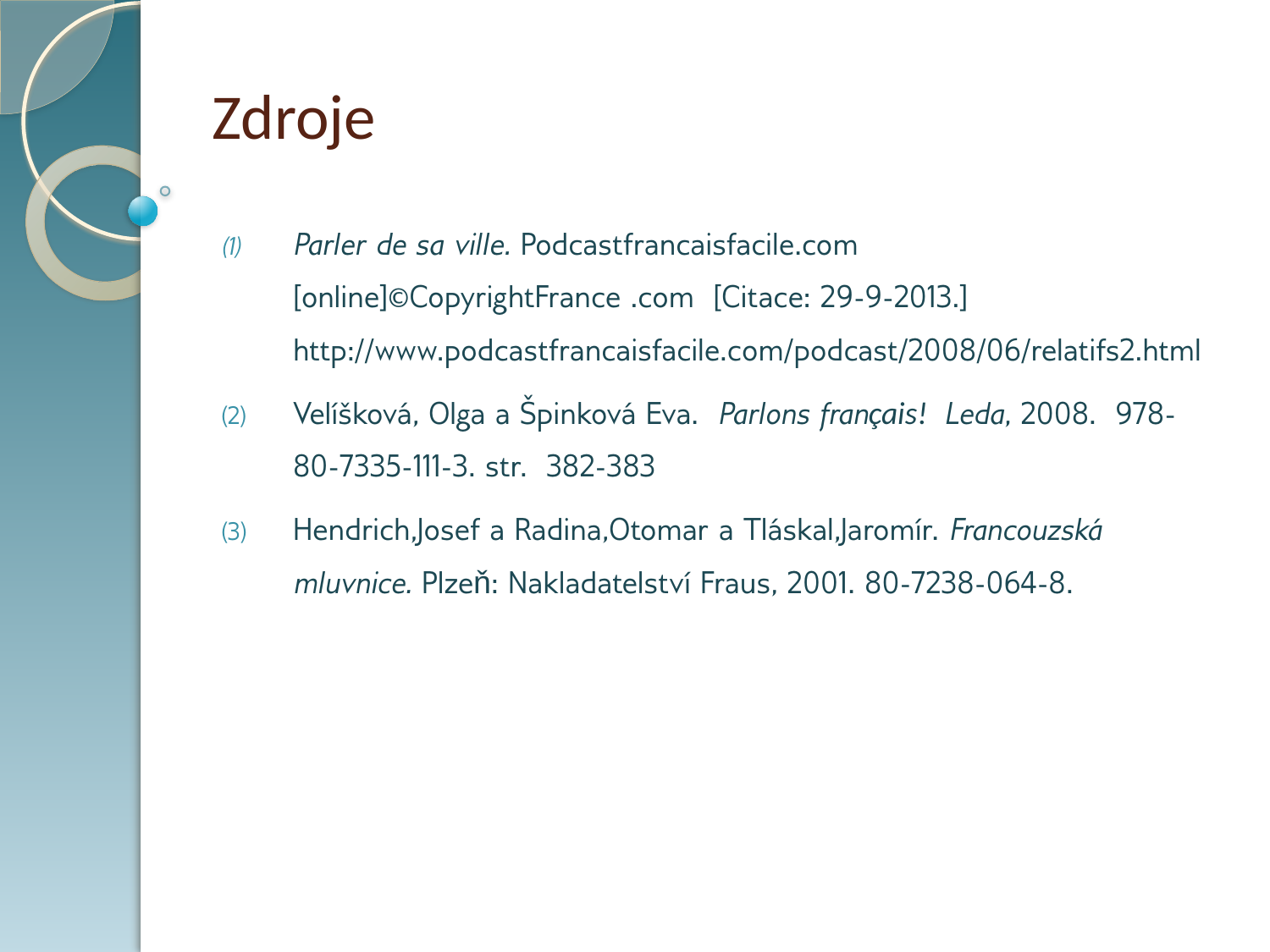

# Zdroje

Parler de sa ville. Podcastfrancaisfacile.com [online]©CopyrightFrance .com  [Citace: 29-9-2013.] http://www.podcastfrancaisfacile.com/podcast/2008/06/relatifs2.html
Velíšková, Olga a Špinková Eva.  Parlons français!  Leda, 2008.  978-80-7335-111-3. str.  382-383
Hendrich,Josef a Radina,Otomar a Tláskal,Jaromír. Francouzská mluvnice. Plzeň: Nakladatelství Fraus, 2001. 80-7238-064-8.